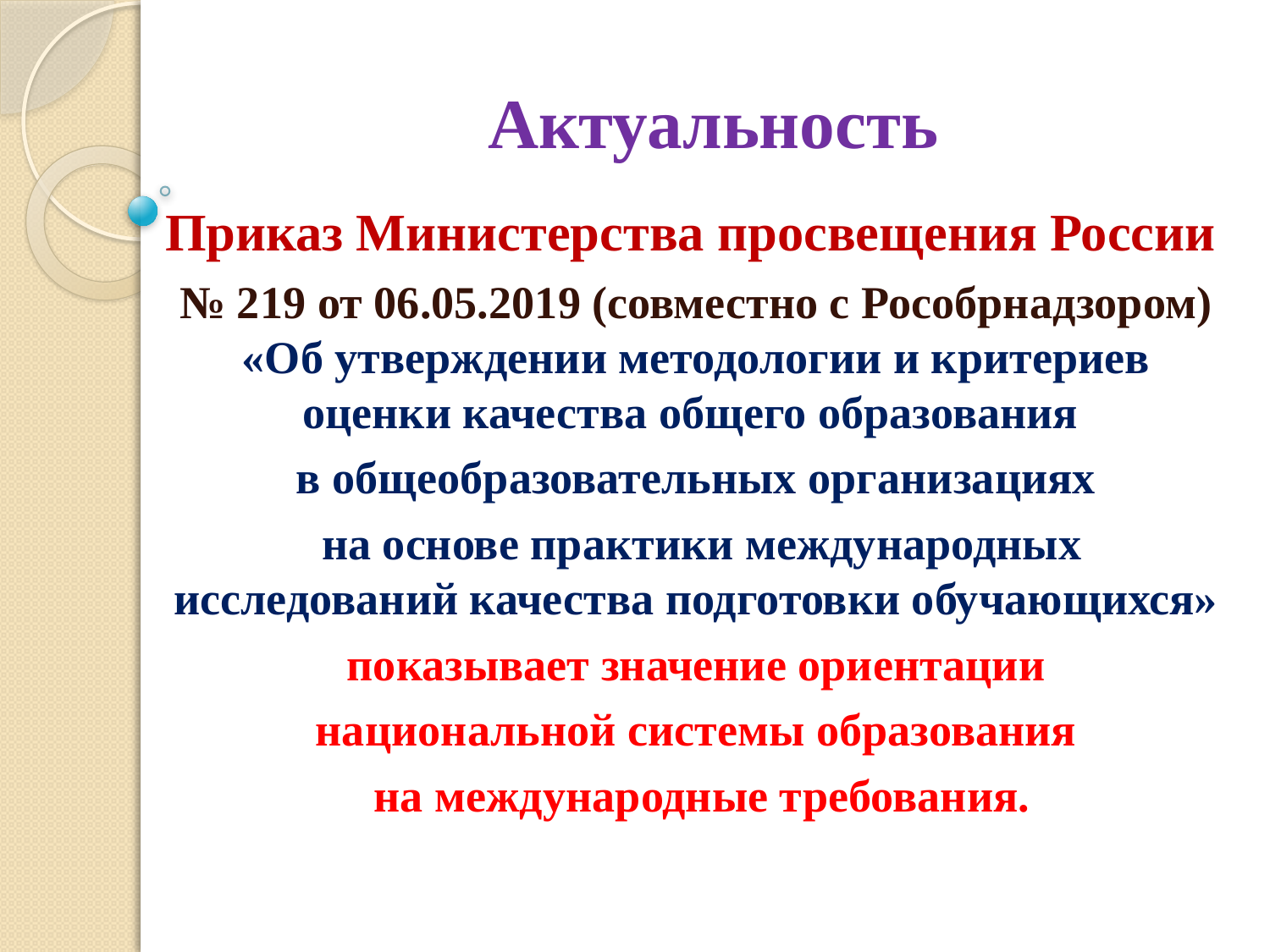

# Актуальность
Приказ Министерства просвещения России
№ 219 от 06.05.2019 (совместно с Рособрнадзором) «Об утверждении методологии и критериев оценки качества общего образования
в общеобразовательных организациях
 на основе практики международных исследований качества подготовки обучающихся»
показывает значение ориентации
национальной системы образования
 на международные требования.